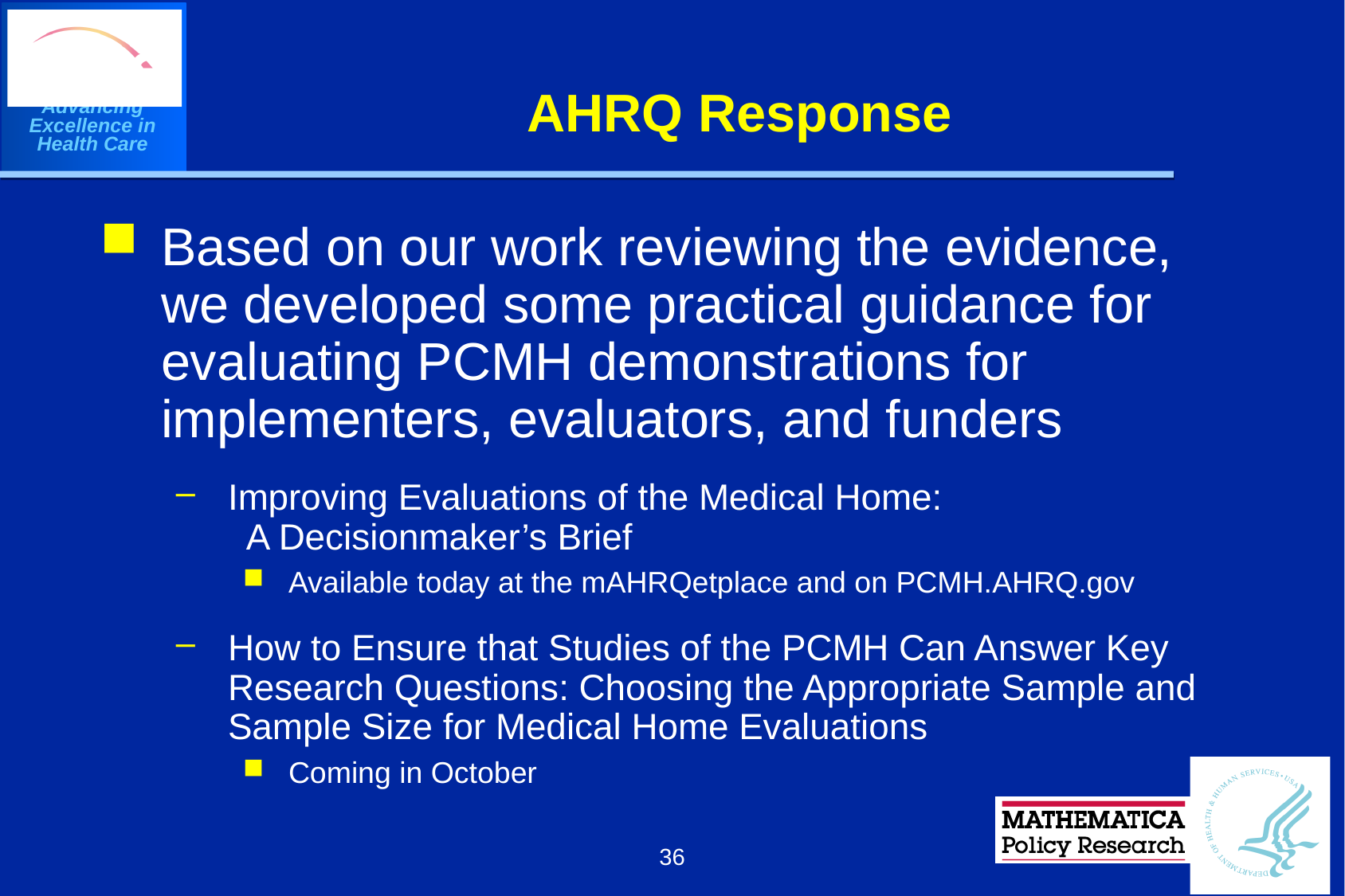

# AHRQ Response
Based on our work reviewing the evidence, we developed some practical guidance for evaluating PCMH demonstrations for implementers, evaluators, and funders
Improving Evaluations of the Medical Home:                                 A Decisionmaker’s Brief
Available today at the mAHRQetplace and on PCMH.AHRQ.gov
How to Ensure that Studies of the PCMH Can Answer Key Research Questions: Choosing the Appropriate Sample and Sample Size for Medical Home Evaluations
Coming in October
36